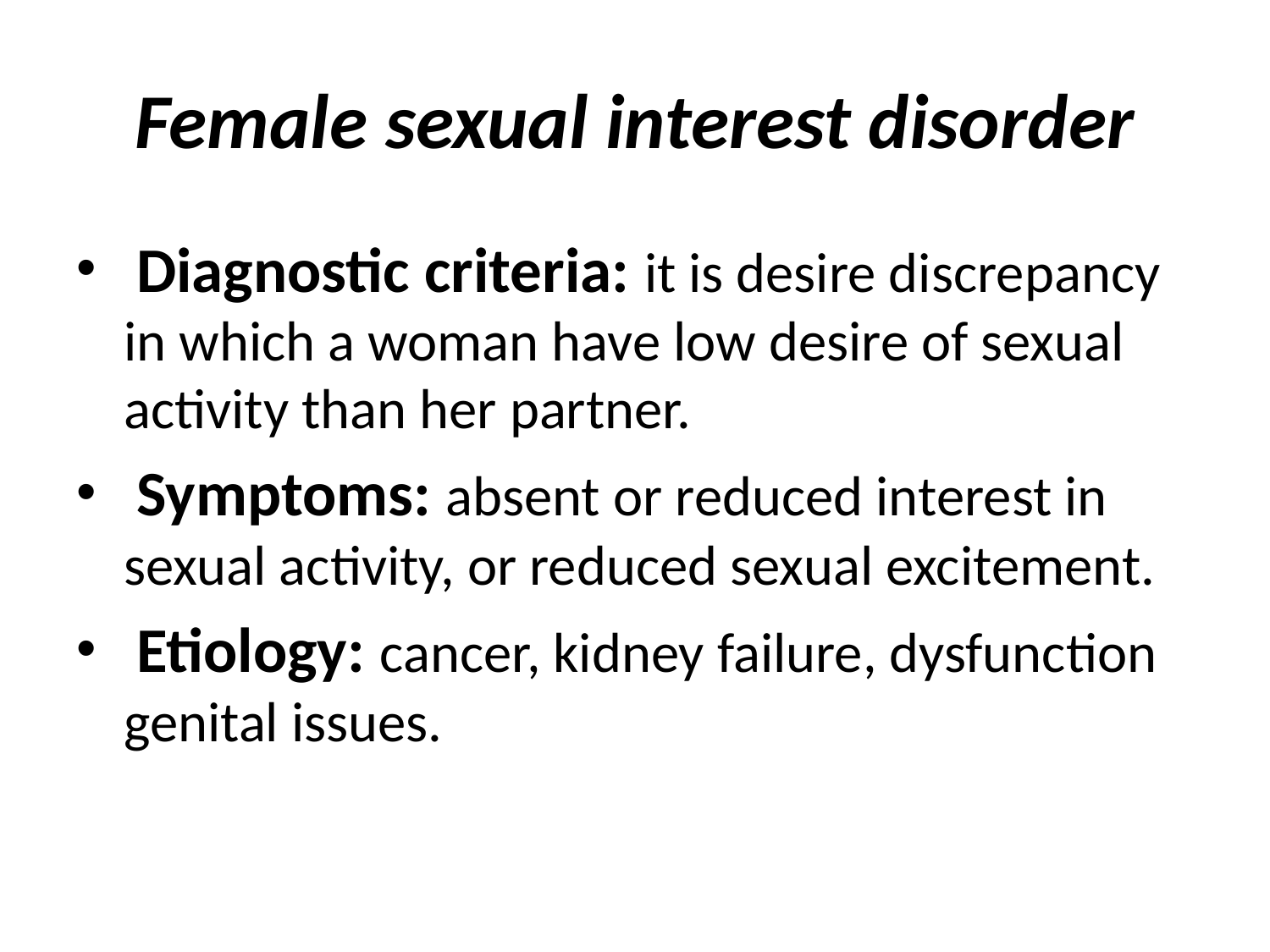

# Female sexual interest disorder
 Diagnostic criteria: it is desire discrepancy in which a woman have low desire of sexual activity than her partner.
 Symptoms: absent or reduced interest in sexual activity, or reduced sexual excitement.
 Etiology: cancer, kidney failure, dysfunction genital issues.